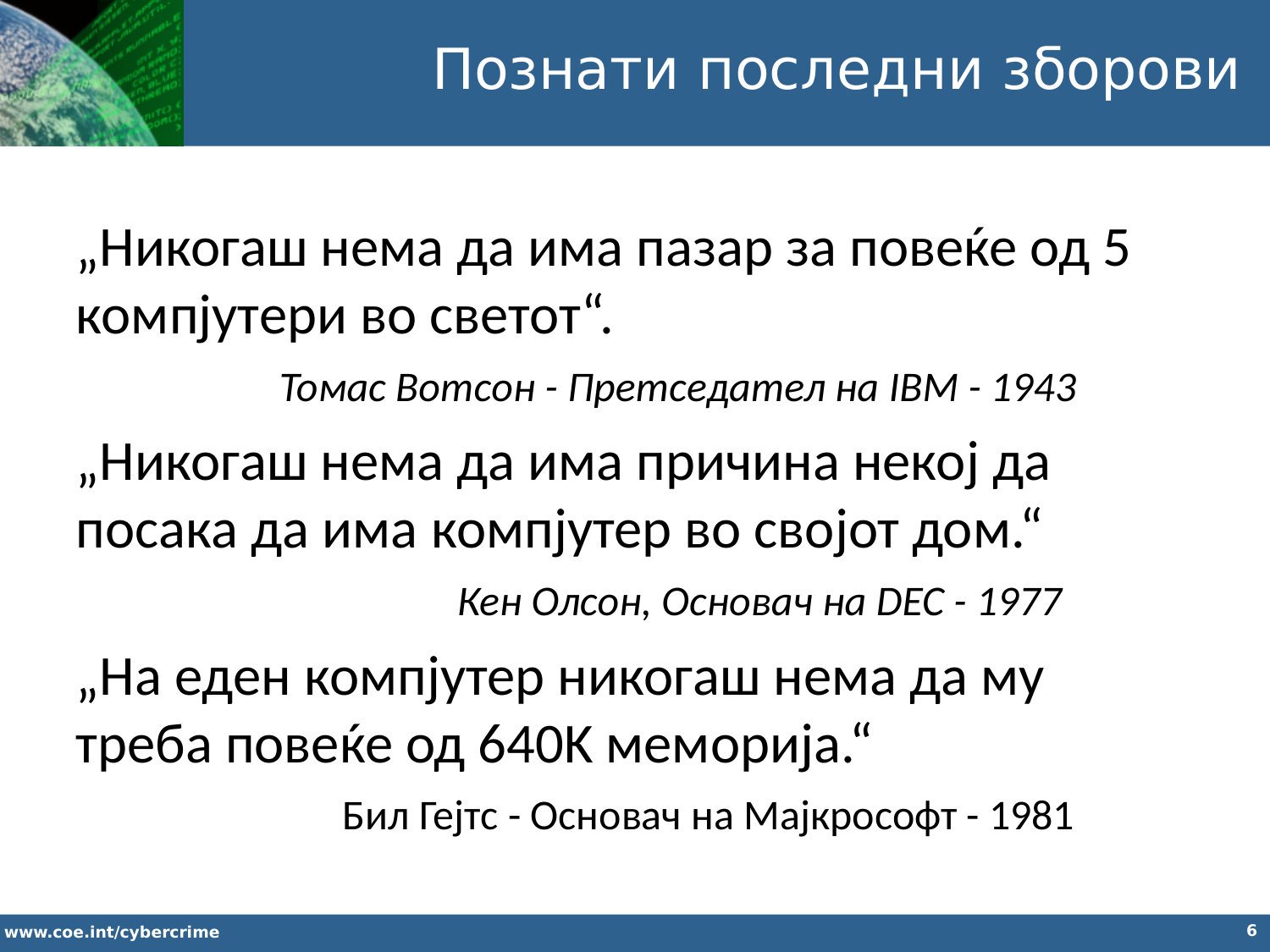

Познати последни зборови
„Никогаш нема да има пазар за повеќе од 5 компјутери во светот“.
	      Томас Вотсон - Претседател на IBM - 1943
„Никогаш нема да има причина некој да посака да има компјутер во својот дом.“
			Кен Олсон, Основач на DEC - 1977
„На еден компјутер никогаш нема да му треба повеќе од 640K меморија.“
		 Бил Гејтс - Основач на Мајкрософт - 1981